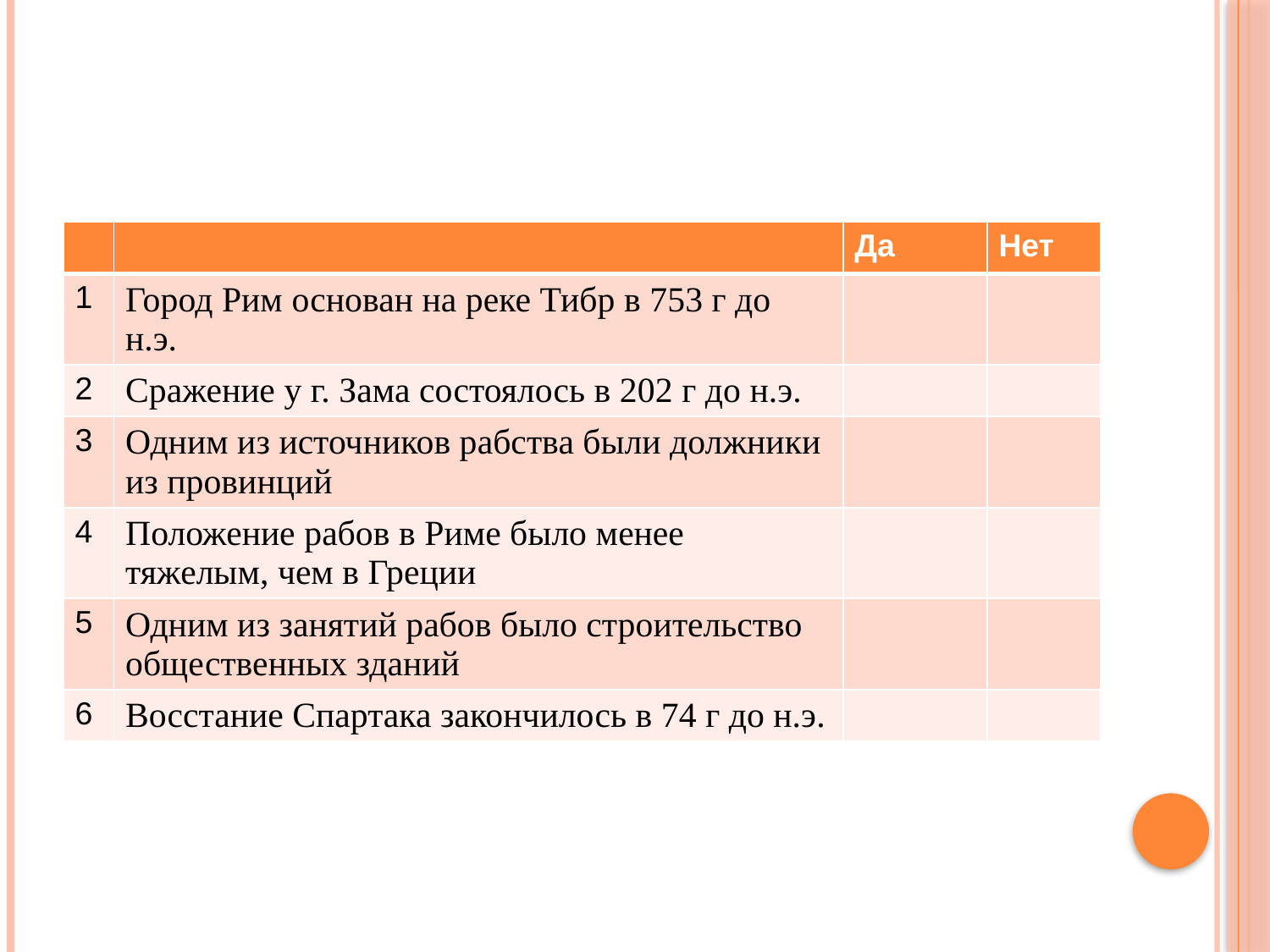

#
|  |  | Да | Нет |
| --- | --- | --- | --- |
| 1 | Город Рим основан на реке Тибр в 753 г до н.э. |  |  |
| 2 | Сражение у г. Зама состоялось в 202 г до н.э. |  |  |
| 3 | Одним из источников рабства были должники из провинций |  |  |
| 4 | Положение рабов в Риме было менее тяжелым, чем в Греции |  |  |
| 5 | Одним из занятий рабов было строительство общественных зданий |  |  |
| 6 | Восстание Спартака закончилось в 74 г до н.э. |  |  |